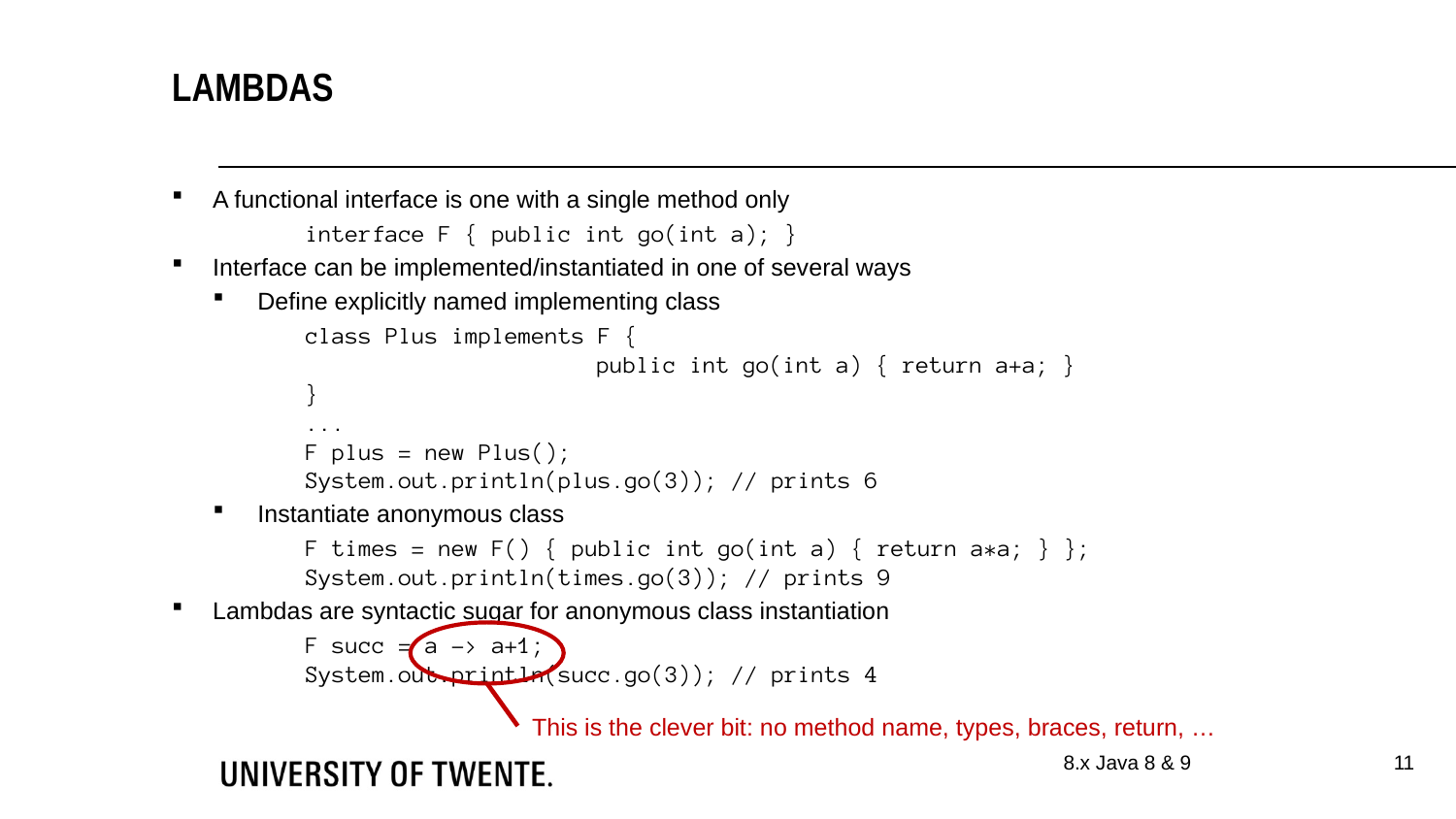

Lambdas
A functional interface is one with a single method only
interface F { public int go(int a); }
Interface can be implemented/instantiated in one of several ways
Define explicitly named implementing class
class Plus implements F {
		public int go(int a) { return a+a; }
}
...
F plus = new Plus();
System.out.println(plus.go(3)); // prints 6
Instantiate anonymous class
F times = new F() { public int go(int a) { return a*a; } };
System.out.println(times.go(3)); // prints 9
Lambdas are syntactic sugar for anonymous class instantiation
F succ = a -> a+1;
System.out.println(succ.go(3)); // prints 4

This is the clever bit: no method name, types, braces, return, …
11
8.x Java 8 & 9